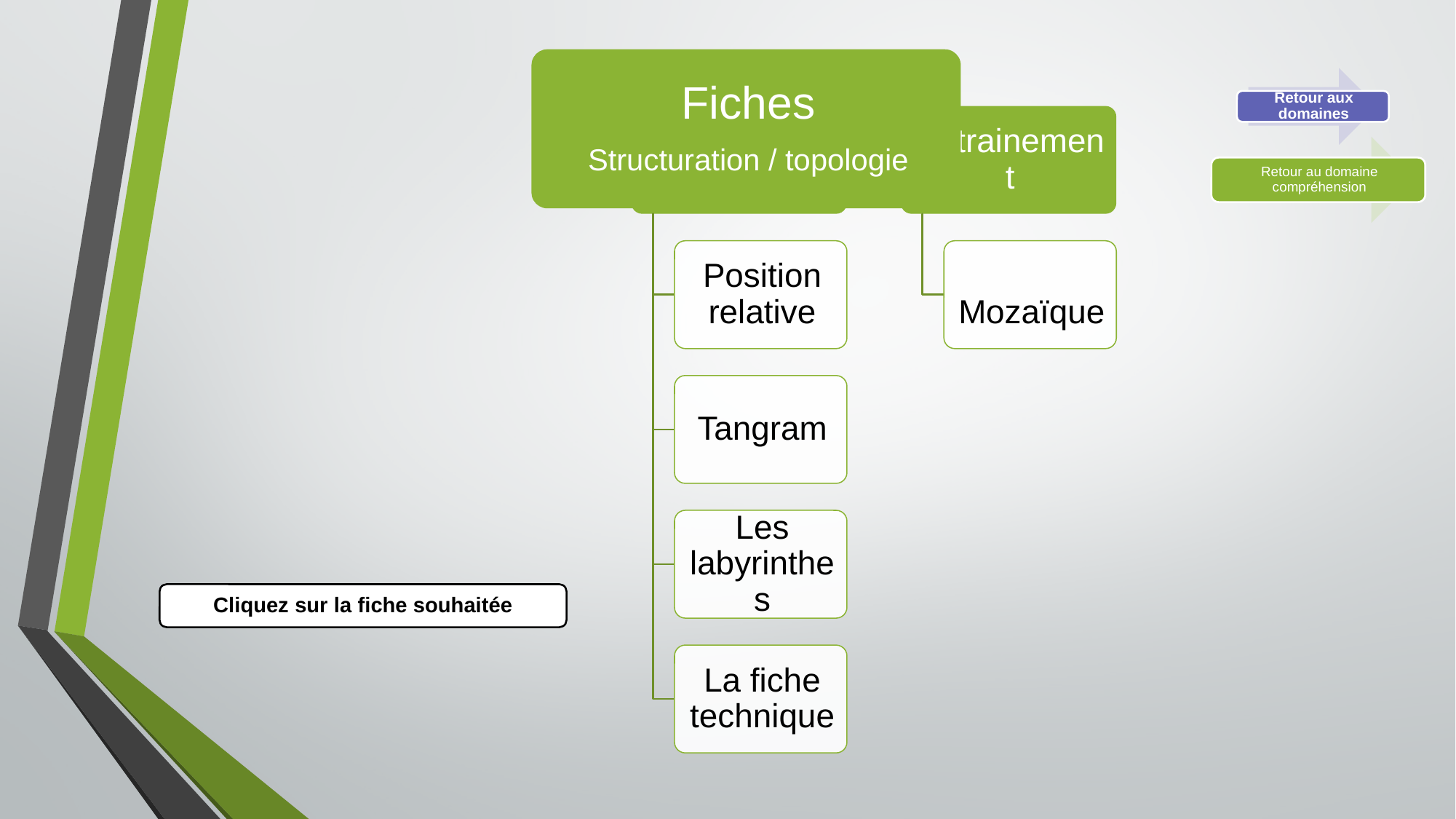

Fiches
Structuration / topologie
Retour aux domaines
Renforcement
Position relative
Tangram
Les labyrinthes
La fiche technique
Entrainement
 Mozaïque
Retour au domaine compréhension

Cliquez sur la fiche souhaitée